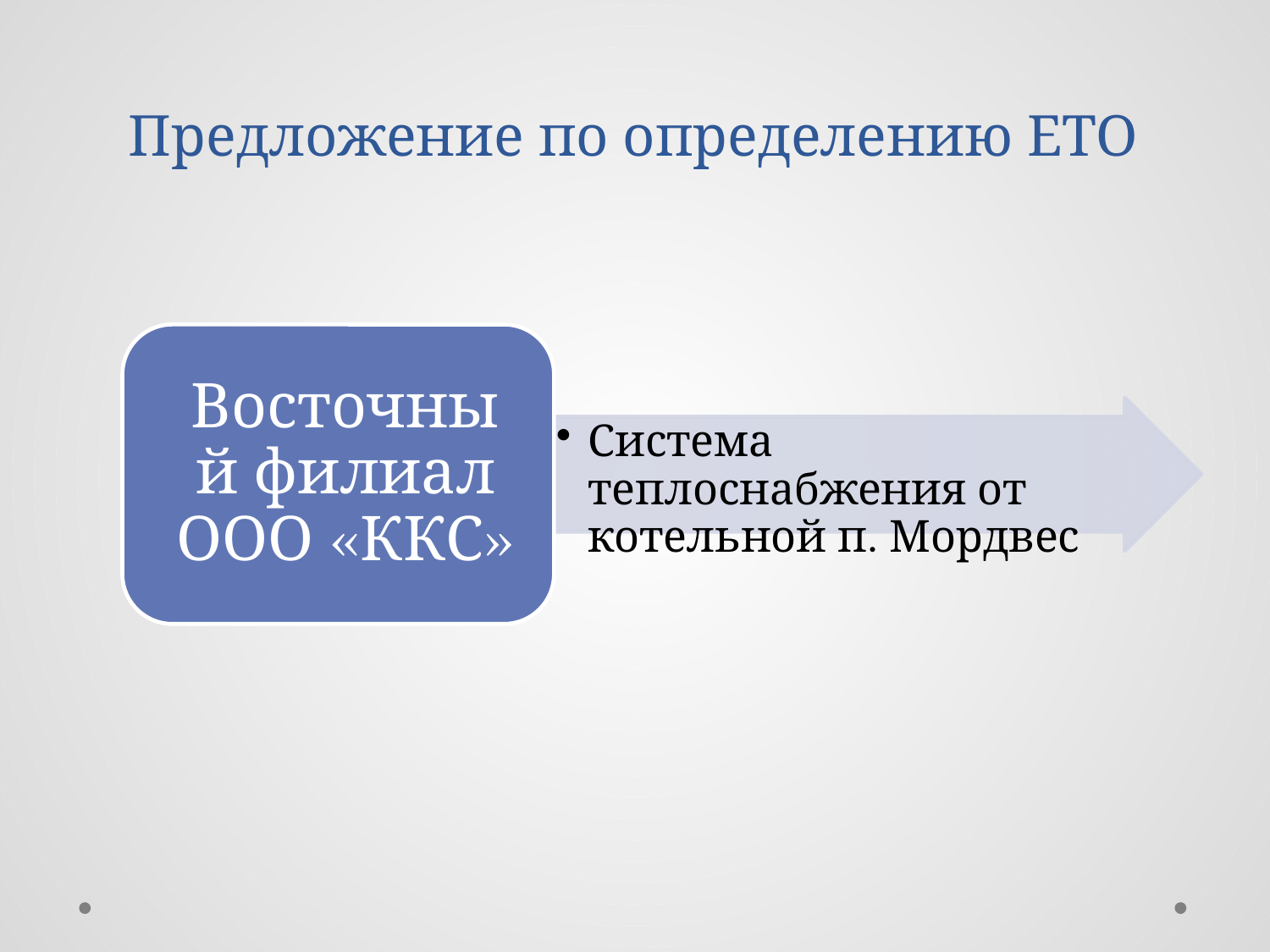

# Предложение по определению ЕТО
Система теплоснабжения от котельной п. Мордвес
Восточный филиал ООО «ККС»